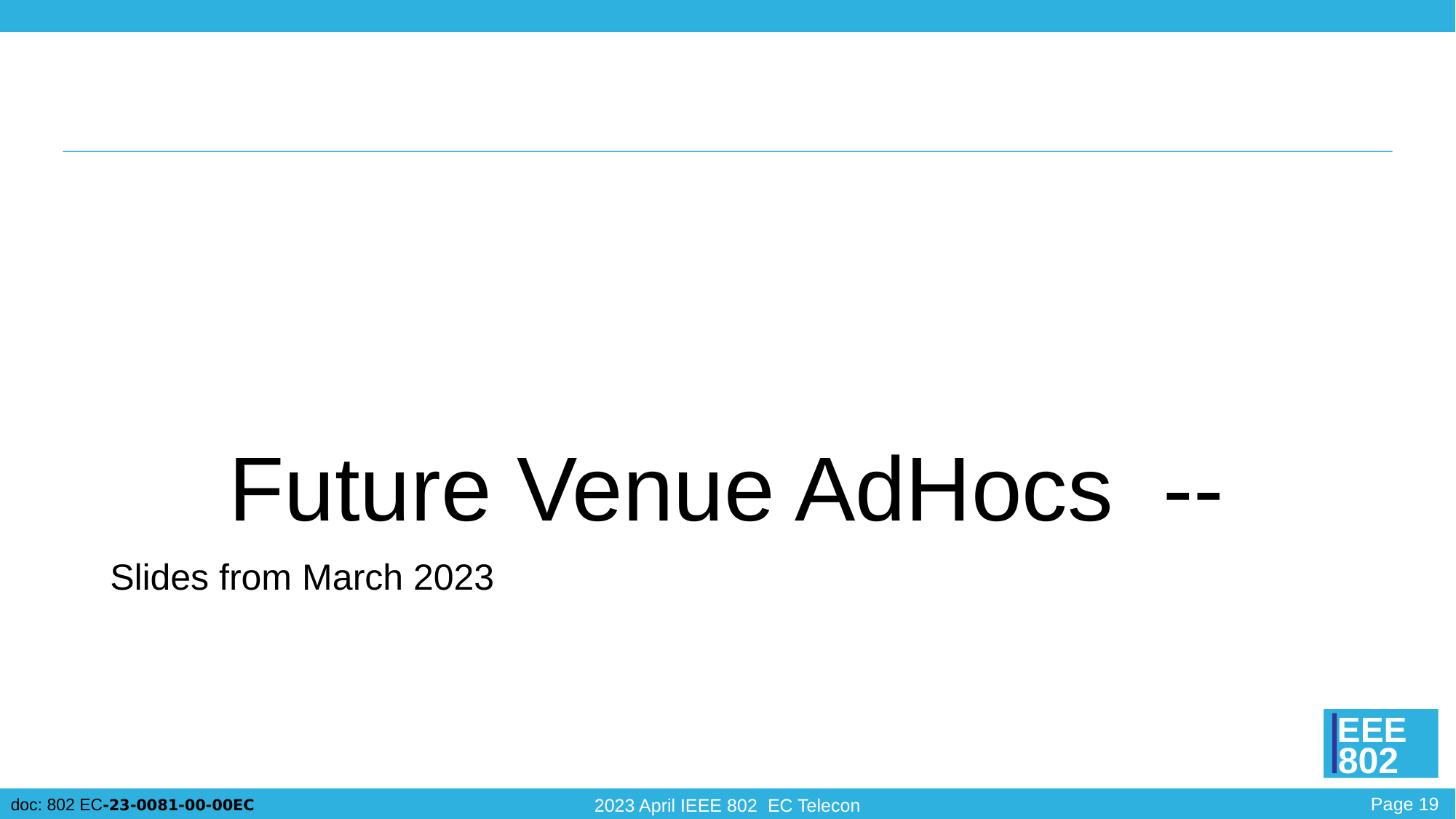

# Future Venue AdHocs  --
Slides from March 2023